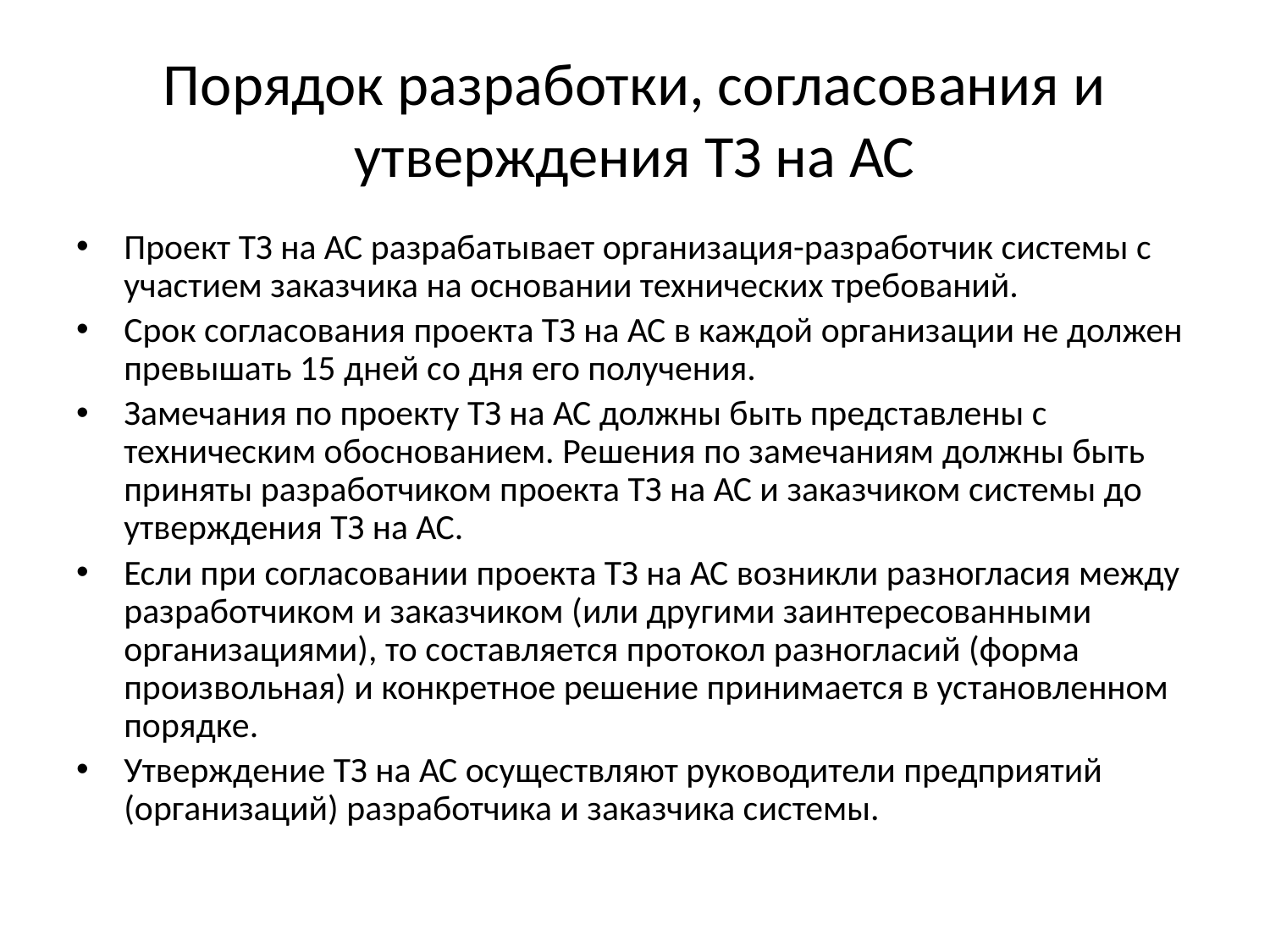

# Порядок разработки, согласования и утверждения ТЗ на АС
Проект ТЗ на АС разрабатывает организация-разработчик системы с участием заказчика на основании технических требований.
Срок согласования проекта ТЗ на АС в каждой организации не должен превышать 15 дней со дня его получения.
Замечания по проекту ТЗ на АС должны быть представлены с техническим обоснованием. Решения по замечаниям должны быть приняты разработчиком проекта ТЗ на АС и заказчиком системы до утверждения ТЗ на АС.
Если при согласовании проекта ТЗ на АС возникли разногласия между разработчиком и заказчиком (или другими заинтересованными организациями), то составляется протокол разногласий (форма произвольная) и конкретное решение принимается в установленном порядке.
Утверждение ТЗ на АС осуществляют руководители предприятий (организаций) разработчика и заказчика системы.